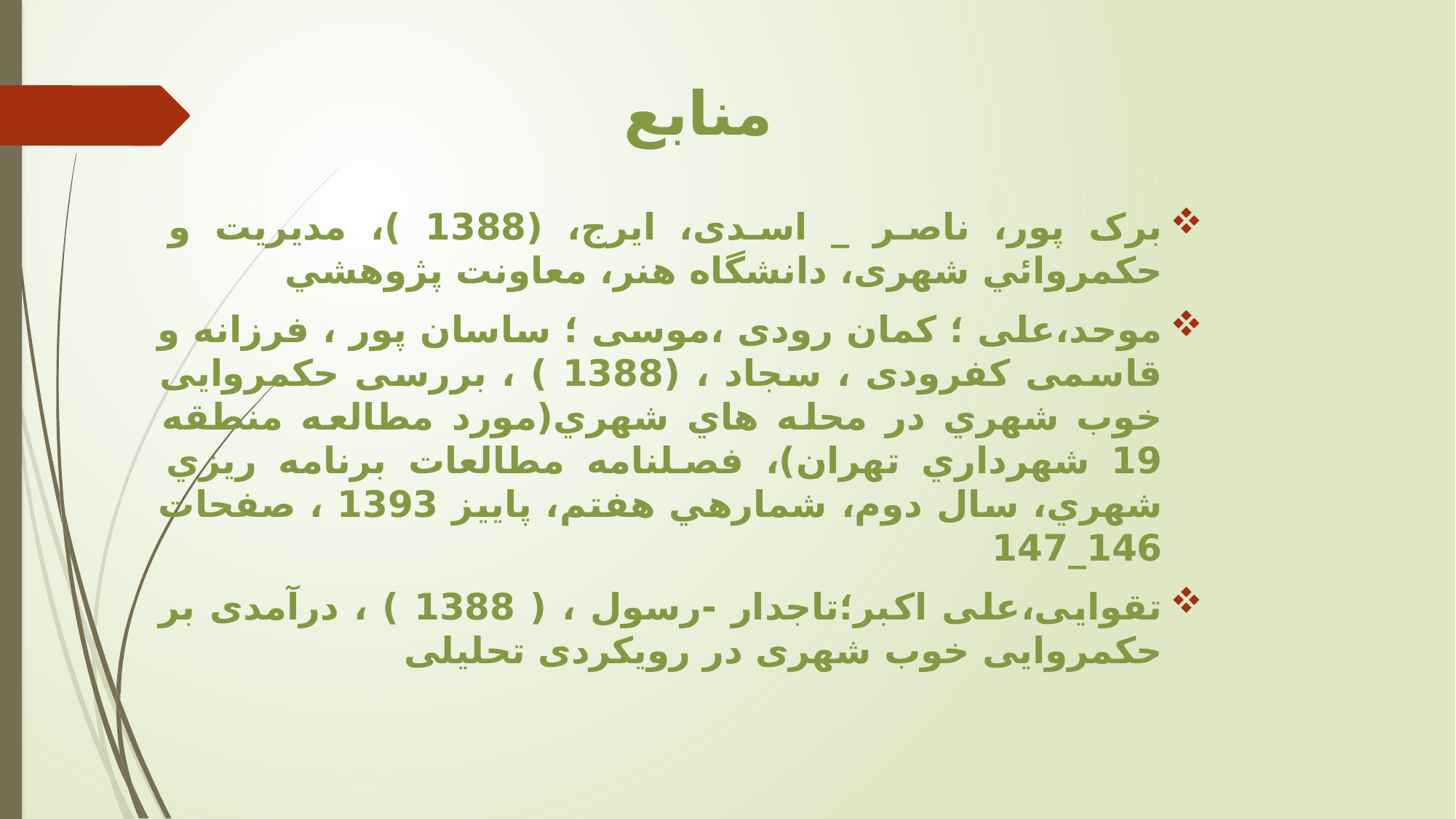

منابع
برک پور، ناصر _ اسدی، ایرج، (1388 )، مدیریت و حکمروائي شهری، دانشگاه هنر، معاونت پژوهشي
موحد،علی ؛ کمان رودی ،موسی ؛ ساسان پور ، فرزانه و قاسمی کفرودی ، سجاد ، (1388 ) ، بررسی حکمروایی خوب شهري در محله هاي شهري(مورد مطالعه منطقه 19 شهرداري تهران)، فصلنامه مطالعات برنامه ریزي شهري، سال دوم، شمارهي هفتم، پاییز 1393 ، صفحات 146_147
تقوایی،علی اکبر؛تاجدار -رسول ، ( 1388 ) ، درآمدی بر حکمروايی خوب شهری در رويکردی تحليلی